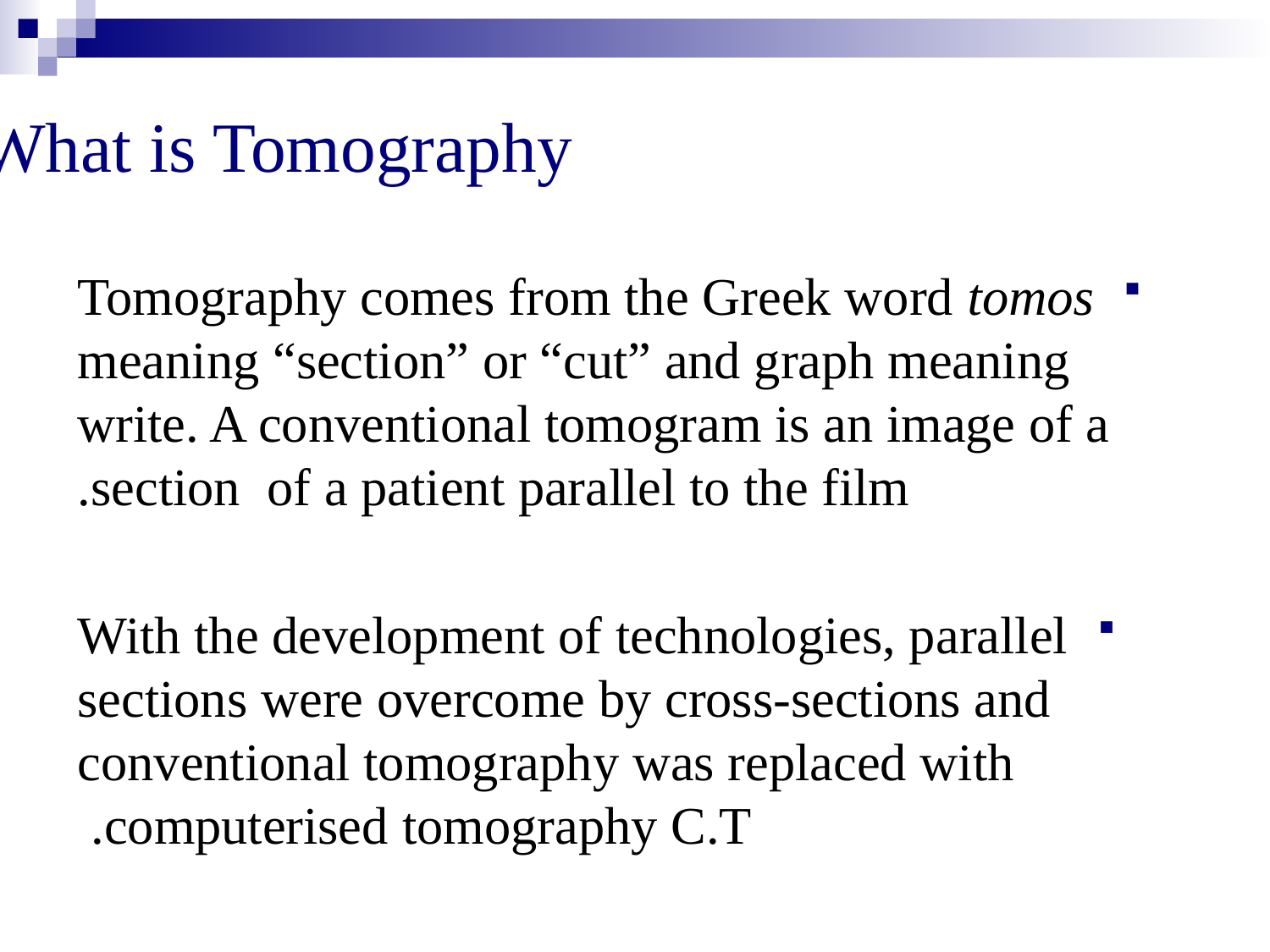

# What is Tomography?
Tomography comes from the Greek word tomos meaning “section” or “cut” and graph meaning write. A conventional tomogram is an image of a section  of a patient parallel to the film.

With the development of technologies, parallel sections were overcome by cross-sections and conventional tomography was replaced with computerised tomography C.T.